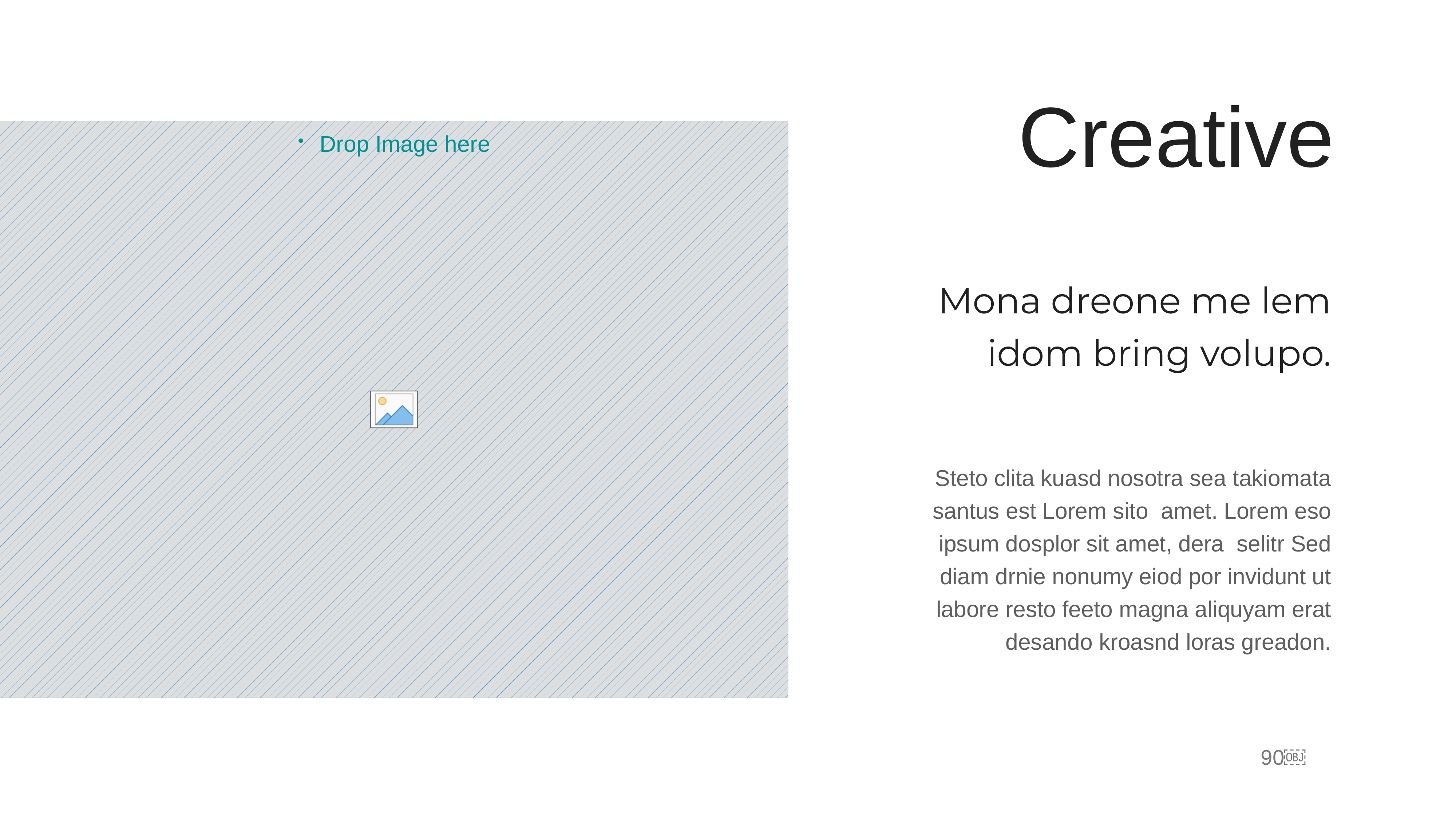

Creative

Mona dreone me lem idom bring volupo.
Steto clita kuasd nosotra sea takiomata santus est Lorem sito  amet. Lorem eso ipsum dosplor sit amet, dera  selitr Sed diam drnie nonumy eiod por invidunt ut labore resto feeto magna aliquyam erat desando kroasnd loras greadon.